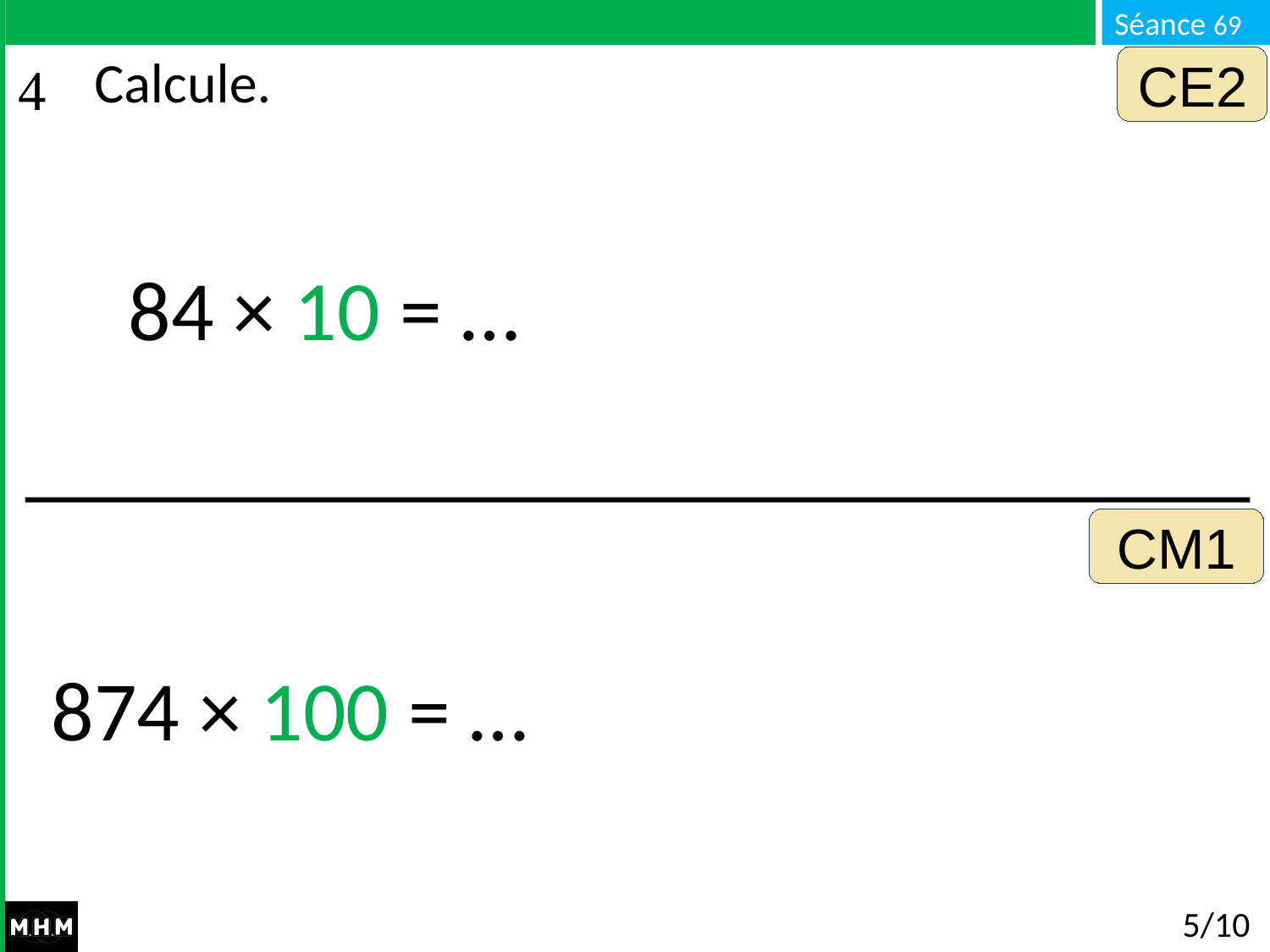

CE2
# Calcule.
84 × 10 = …

CM1
874 × 100 = …
5/10